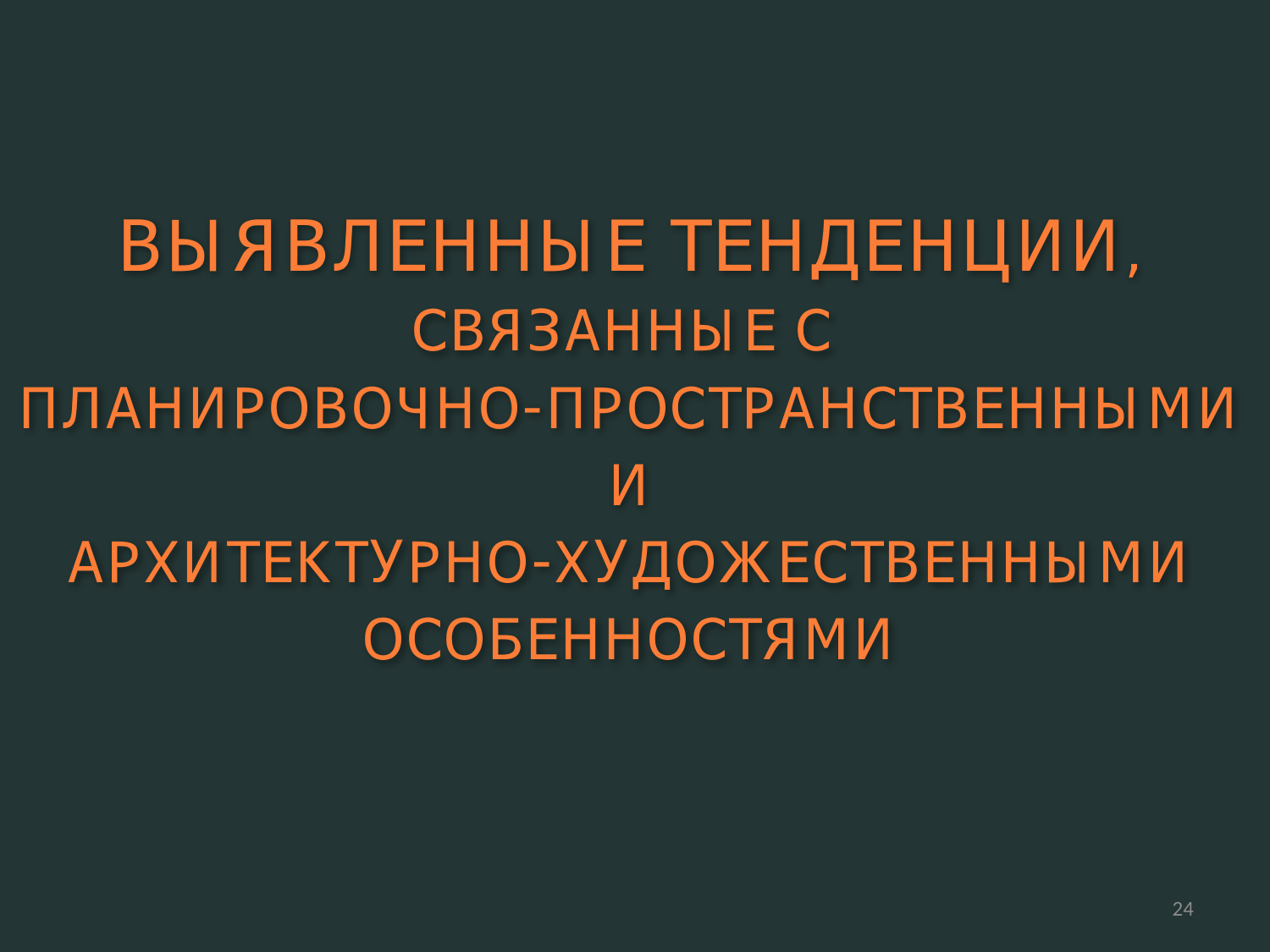

ВЫЯВЛЕННЫЕ ТЕНДЕНЦИИ,
СВЯЗАННЫЕ С
ПЛАНИРОВОЧНО-ПРОСТРАНСТВЕННЫМИ
И
АРХИТЕКТУРНО-ХУДОЖЕСТВЕННЫМИ
ОСОБЕННОСТЯМИ

24